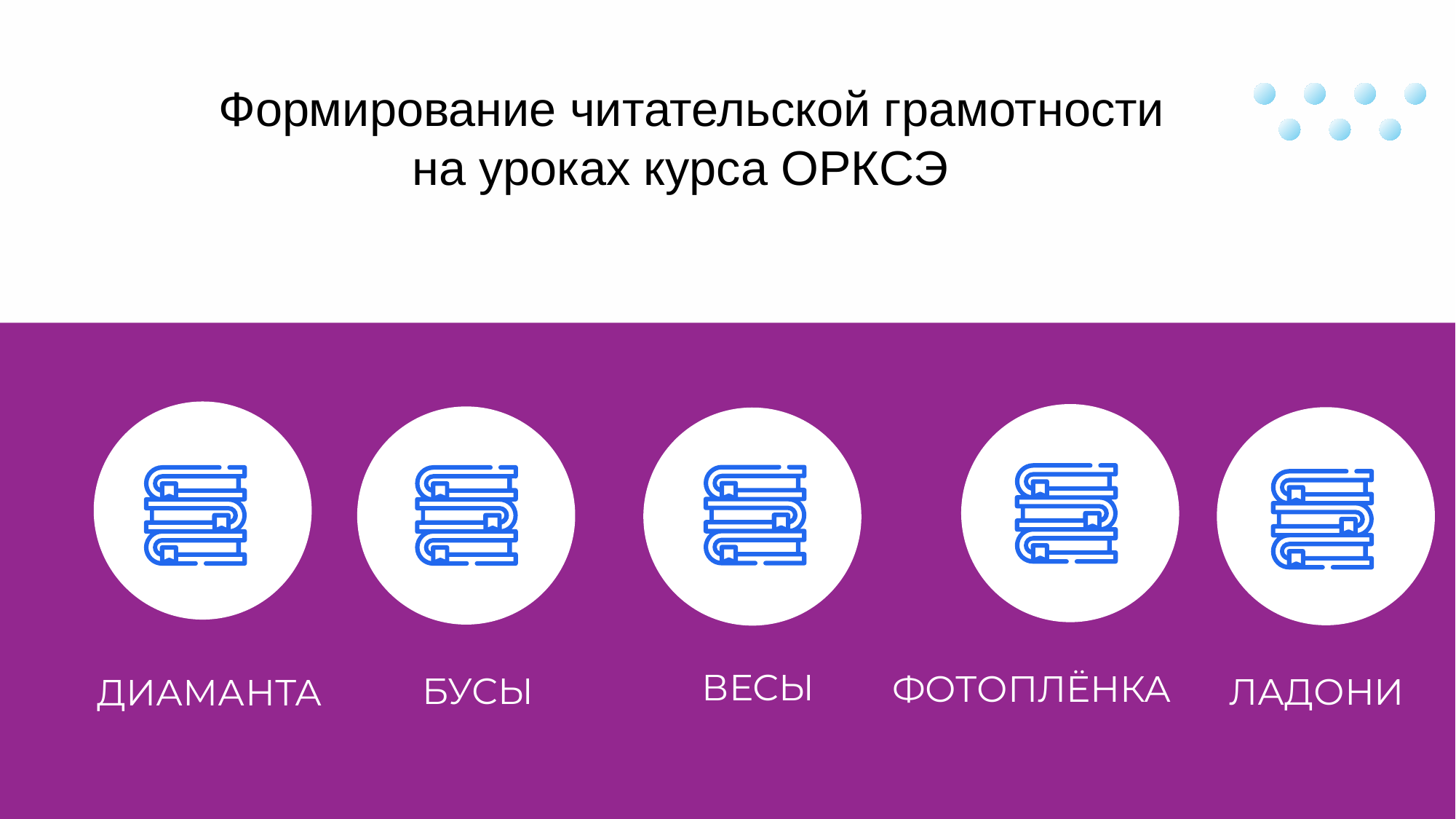

Формирование читательской грамотности
на уроках курса ОРКСЭ

ВЕСЫ
ФОТОПЛЁНКА
БУСЫ
ЛАДОНИ
ДИАМАНТА